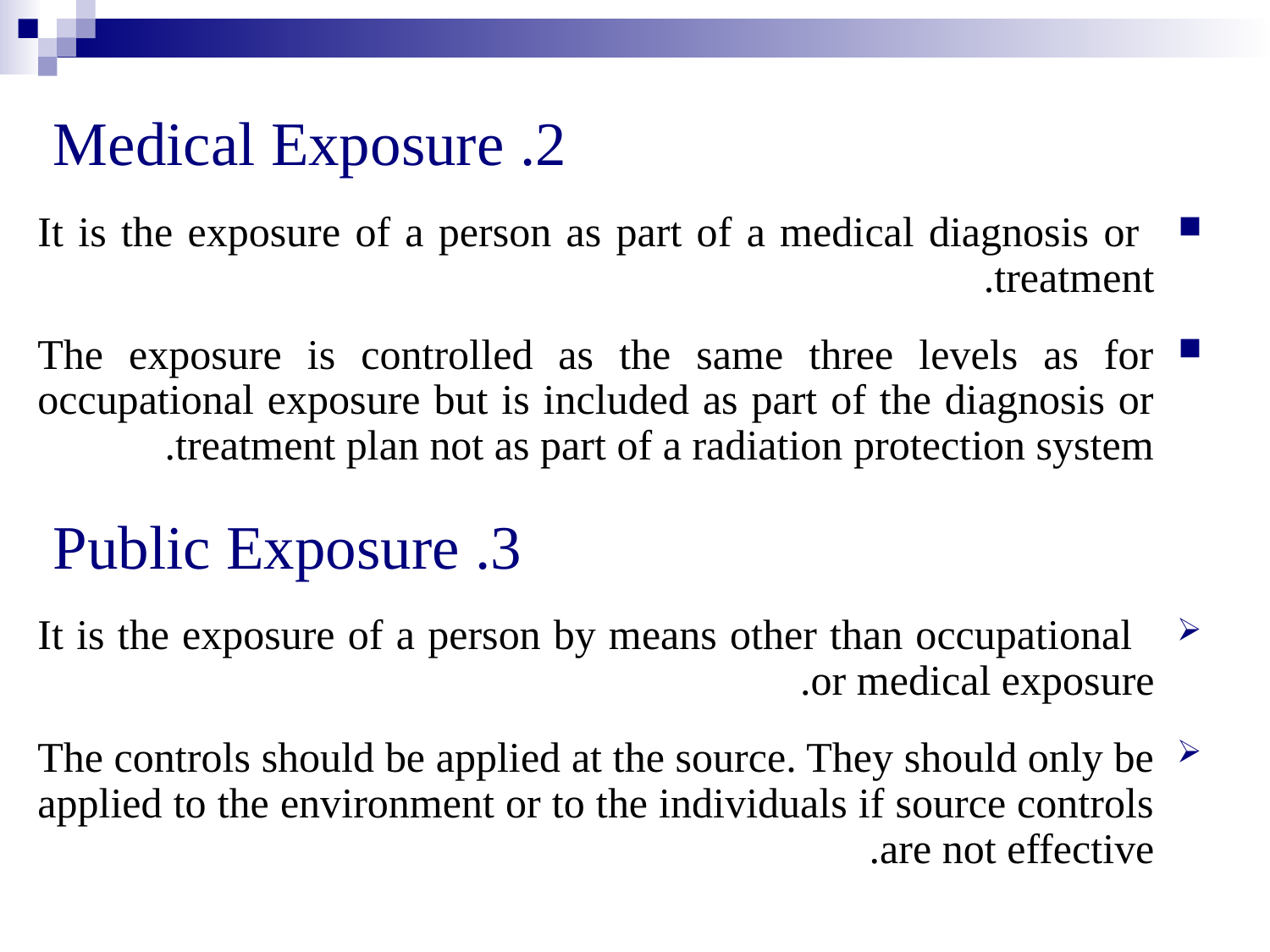

2. Medical Exposure

 It is the exposure of a person as part of a medical diagnosis or treatment.

The exposure is controlled as the same three levels as for occupational exposure but is included as part of the diagnosis or treatment plan not as part of a radiation protection system.

3. Public Exposure

  It is the exposure of a person by means other than occupational or medical exposure.

The controls should be applied at the source. They should only be applied to the environment or to the individuals if source controls are not effective.